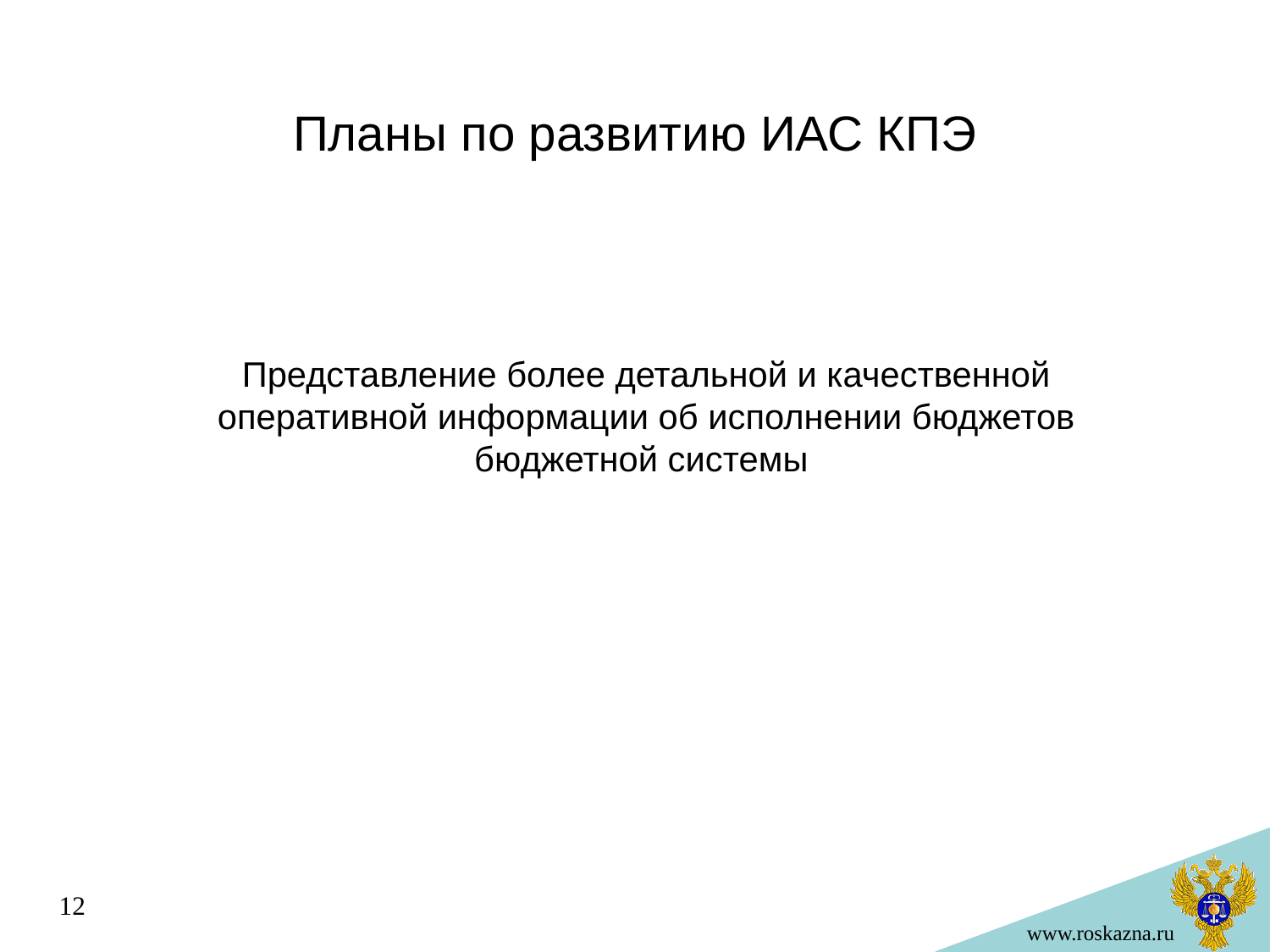

# Планы по развитию ИАС КПЭ
Представление более детальной и качественной оперативной информации об исполнении бюджетов бюджетной системы
12